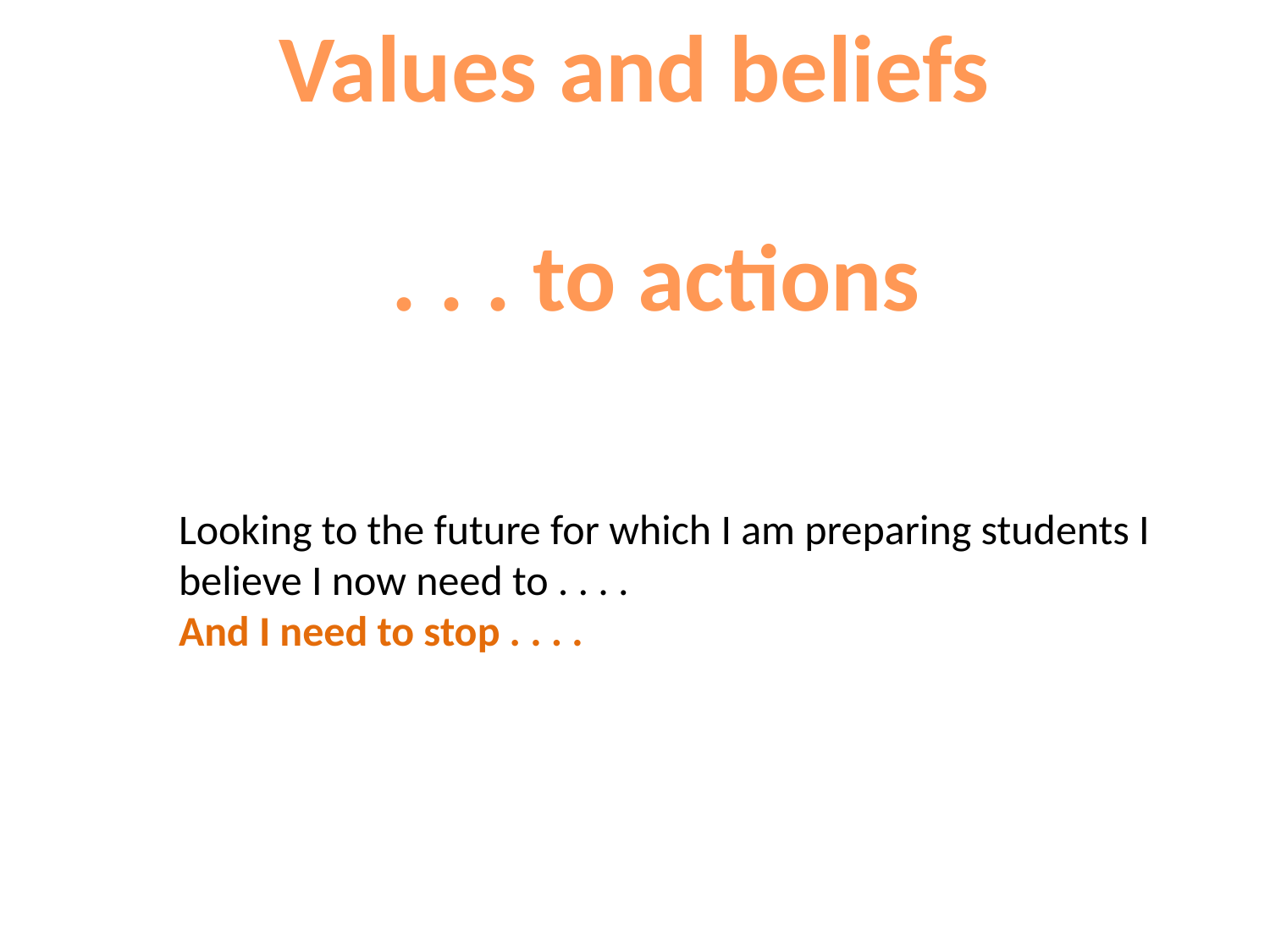

Values and beliefs
. . . to actions
Looking to the future for which I am preparing students I believe I now need to . . . .
And I need to stop . . . .